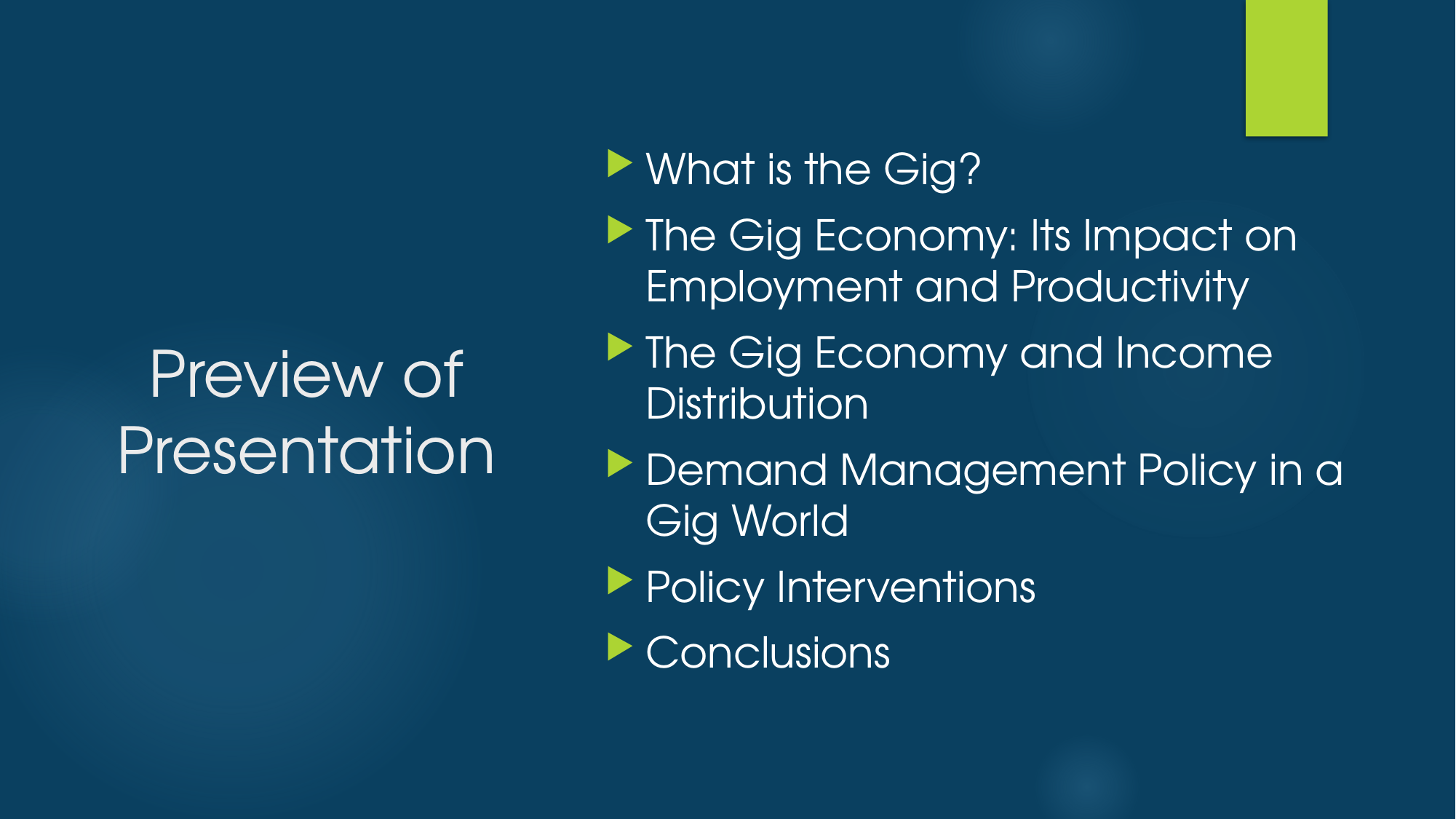

What is the Gig?
The Gig Economy: Its Impact on Employment and Productivity
The Gig Economy and Income Distribution
Demand Management Policy in a Gig World
Policy Interventions
Conclusions
# Preview of Presentation